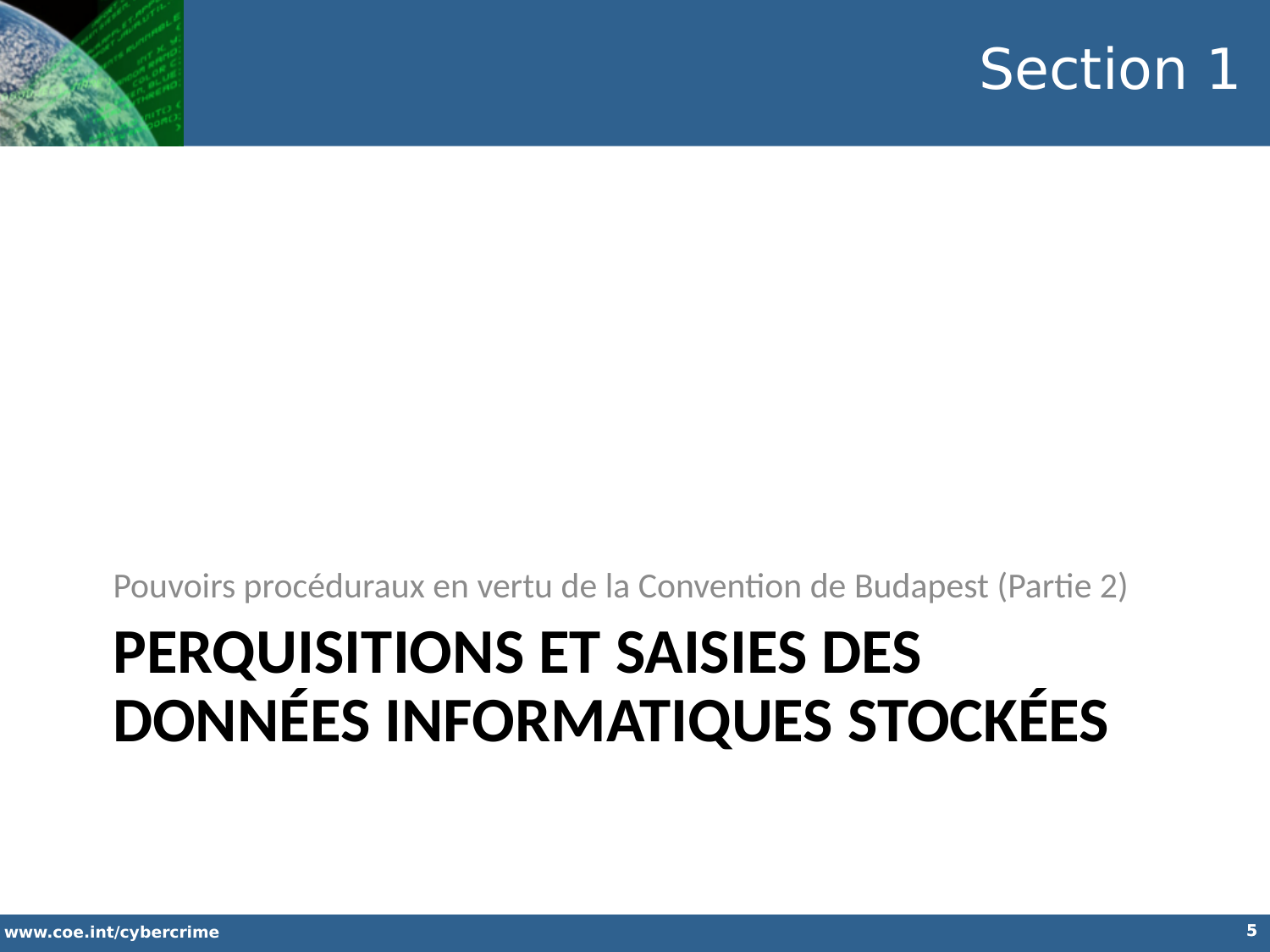

Section 1
Pouvoirs procéduraux en vertu de la Convention de Budapest (Partie 2)
# PERQUISITIONS ET SAISIES des données informatiques stockées
5